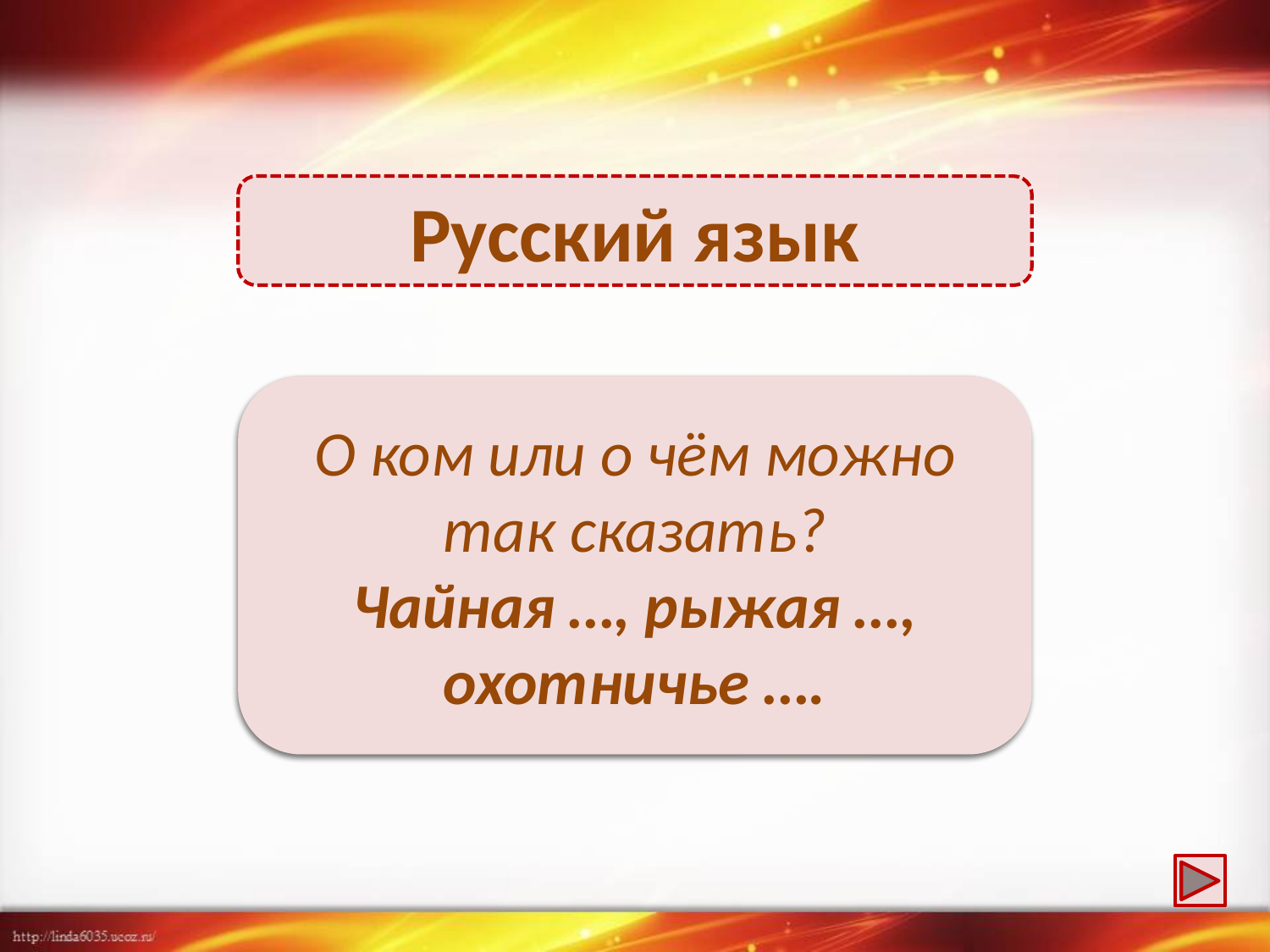

Русский язык
Чайная посуда (пара), ложка и т.д.; рыжая лиса, шубка; охотничье ружьё.
О ком или о чём можно так сказать?
Чайная …, рыжая …, охотничье ….